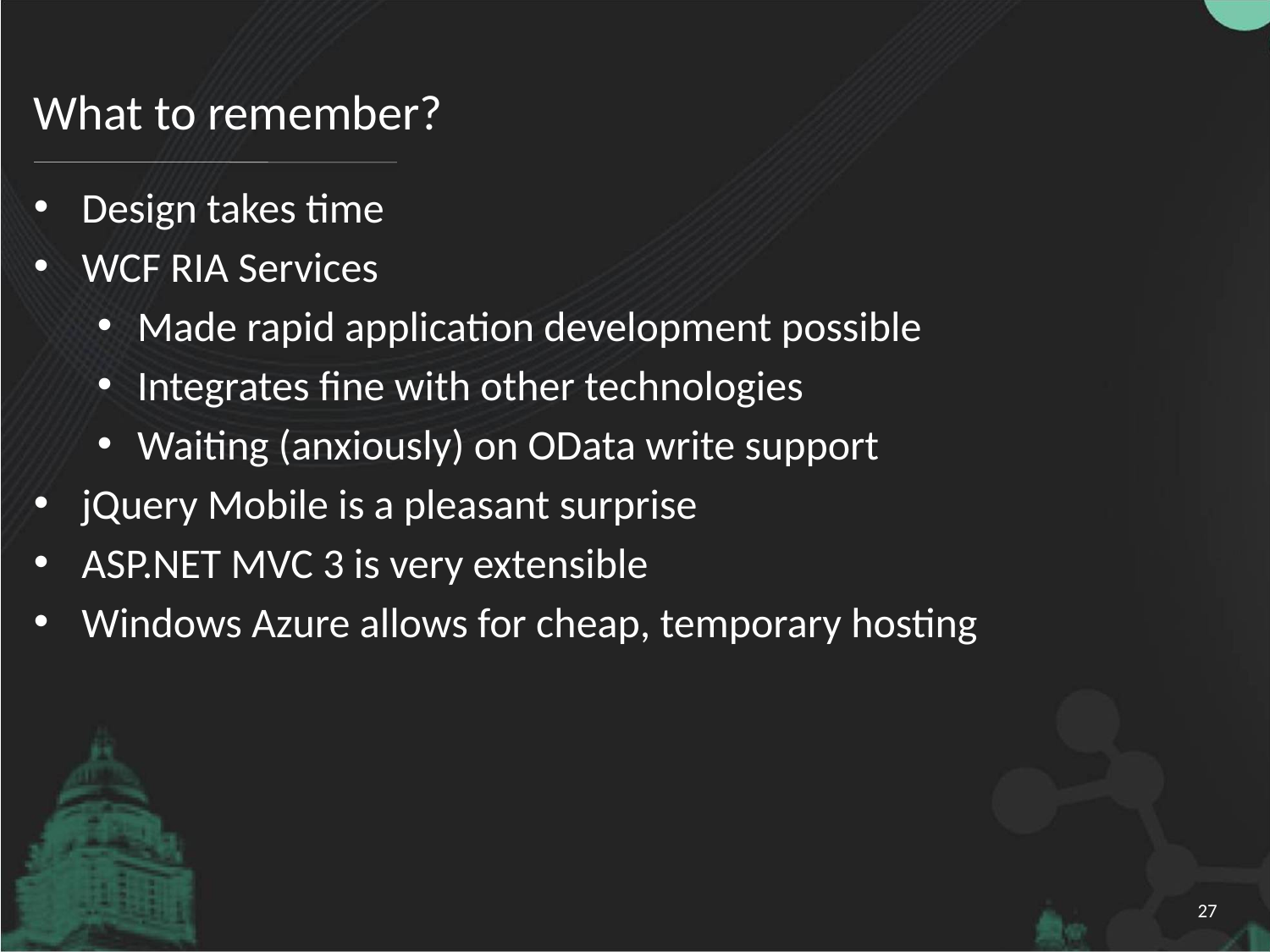

# What to remember?
Design takes time
WCF RIA Services
Made rapid application development possible
Integrates fine with other technologies
Waiting (anxiously) on OData write support
jQuery Mobile is a pleasant surprise
ASP.NET MVC 3 is very extensible
Windows Azure allows for cheap, temporary hosting
27